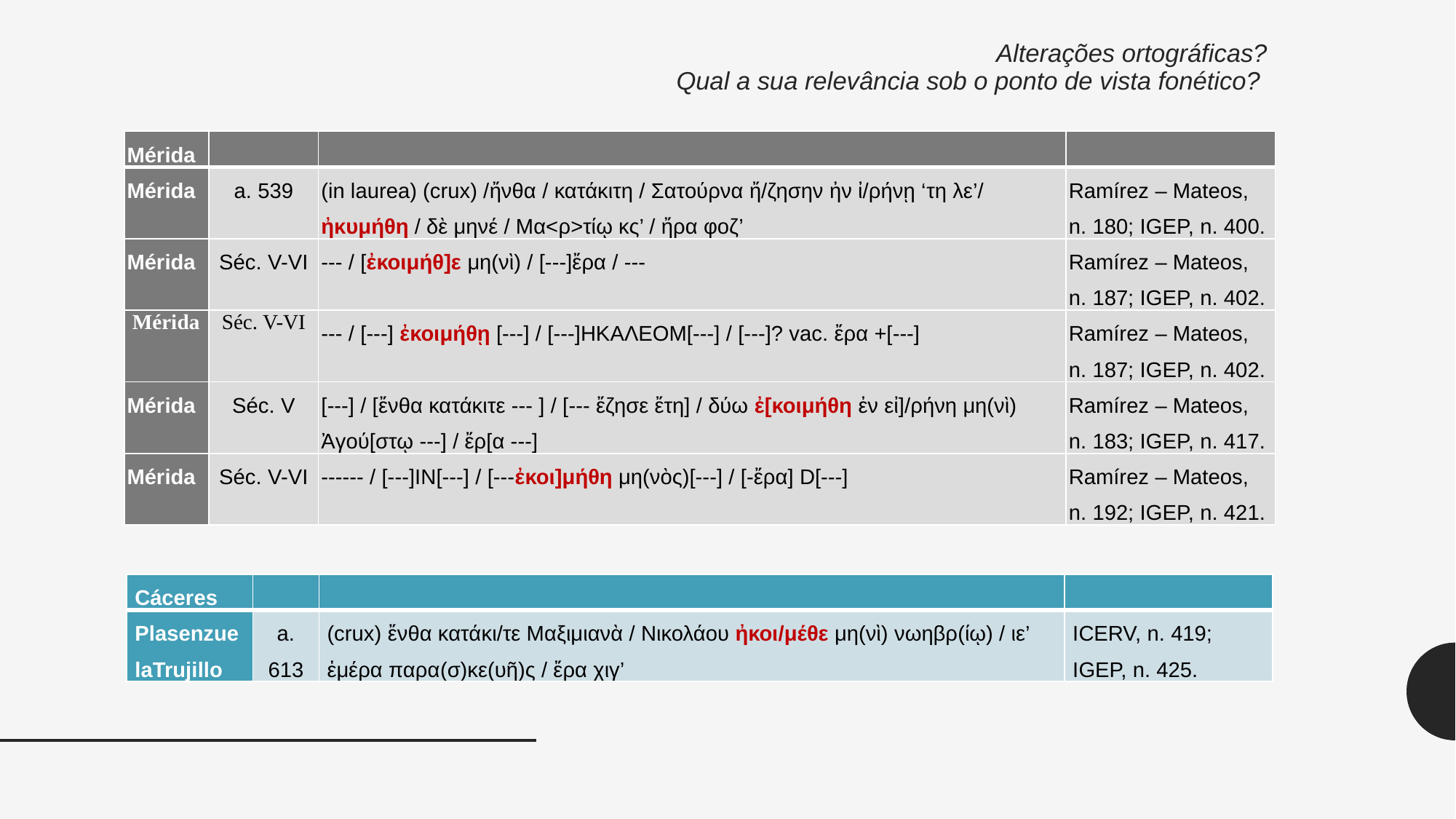

# Alterações ortográficas? Qual a sua relevância sob o ponto de vista fonético?
| Mérida |  |  |  |
| --- | --- | --- | --- |
| Mérida | a. 539 | (in laurea) (crux) /ἤνθα / κατάκιτη / Σατούρνα ἤ/ζησην ἠν ἰ/ρήνῃ ‘τη λε’/ ἠκυμήθη / δὲ μηνέ / Μα<ρ>τίῳ κς’ / ἤρα φοζ’ | Ramírez – Mateos, n. 180; IGEP, n. 400. |
| Mérida | Séc. V-VI | --- / [ἐκοιμήθ]ε μη(νὶ) / [---]ἔρα / --- | Ramírez – Mateos, n. 187; IGEP, n. 402. |
| Mérida | Séc. V-VI | --- / [---] ἐκοιμήθῃ [---] / [---]ΗΚΑΛΕΟΜ[---] / [---]? vac. ἔρα +[---] | Ramírez – Mateos, n. 187; IGEP, n. 402. |
| Mérida | Séc. V | [---] / [ἔνθα κατάκιτε --- ] / [--- ἔζησε ἔτη] / δύω ἐ[κοιμήθη ἐν εἰ]/ρήνη μη(νὶ) Ἀγού[στῳ ---] / ἔρ[α ---] | Ramírez – Mateos, n. 183; IGEP, n. 417. |
| Mérida | Séc. V-VI | ------ / [---]ΙΝ[---] / [---ἐκοι]μήθη μη(νὸς)[---] / [-ἔρα] D[---] | Ramírez – Mateos, n. 192; IGEP, n. 421. |
| Cáceres |  |  |  |
| --- | --- | --- | --- |
| PlasenzuelaTrujillo | a. 613 | (crux) ἔνθα κατάκι/τε Μαξιμιανὰ / Νικολάου ἠκοι/μέθε μη(νὶ) νωηβρ(ίῳ) / ιε’ ἑμέρα παρα(σ)κε(υῆ)ς / ἔρα χιγ’ | ICERV, n. 419; IGEP, n. 425. |